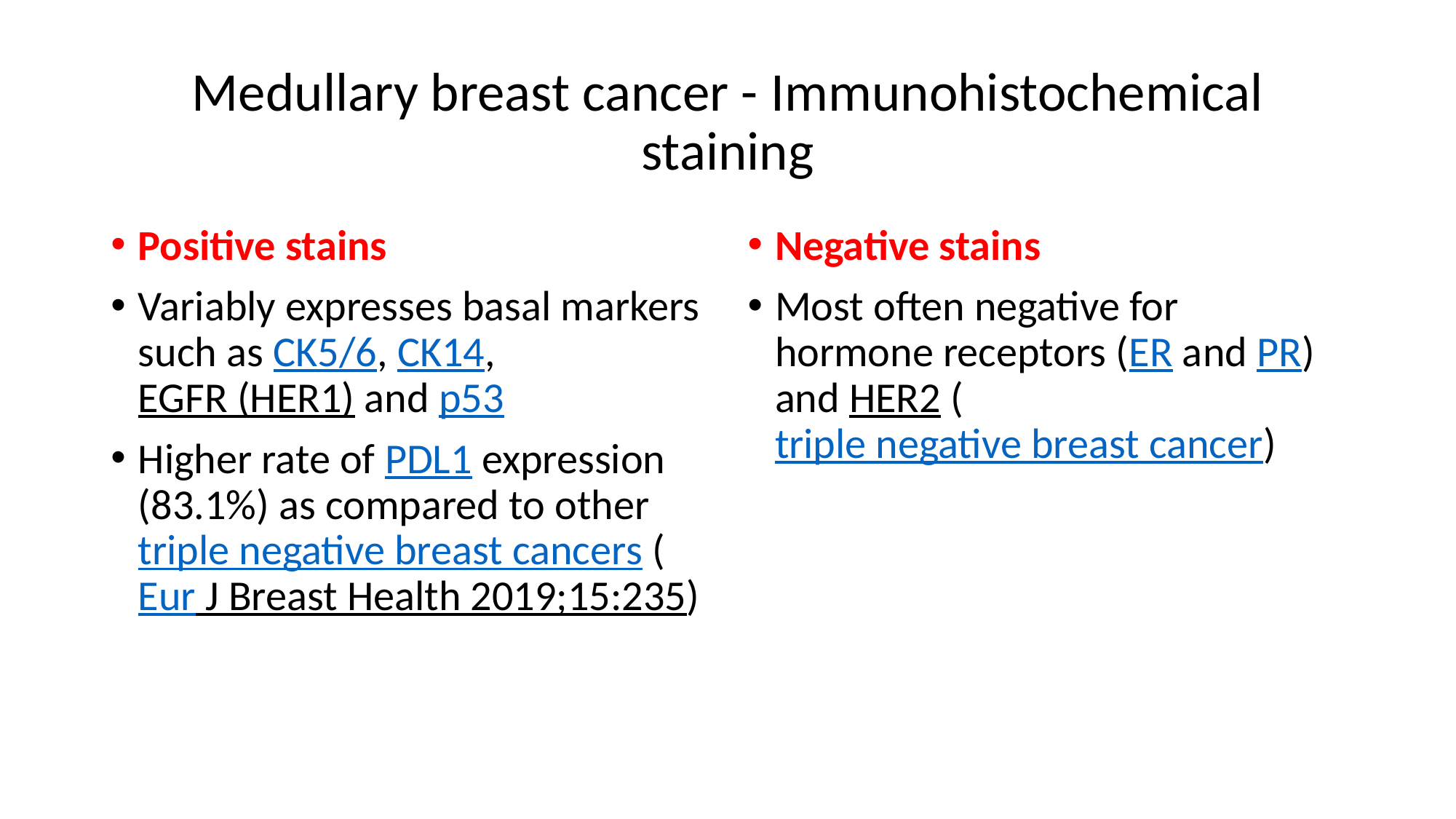

# Medullary breast cancer - Immunohistochemical staining
Positive stains
Variably expresses basal markers such as CK5/6, CK14, EGFR (HER1) and p53
Higher rate of PDL1 expression (83.1%) as compared to other triple negative breast cancers (Eur J Breast Health 2019;15:235)

Negative stains
Most often negative for hormone receptors (ER and PR) and HER2 (triple negative breast cancer)